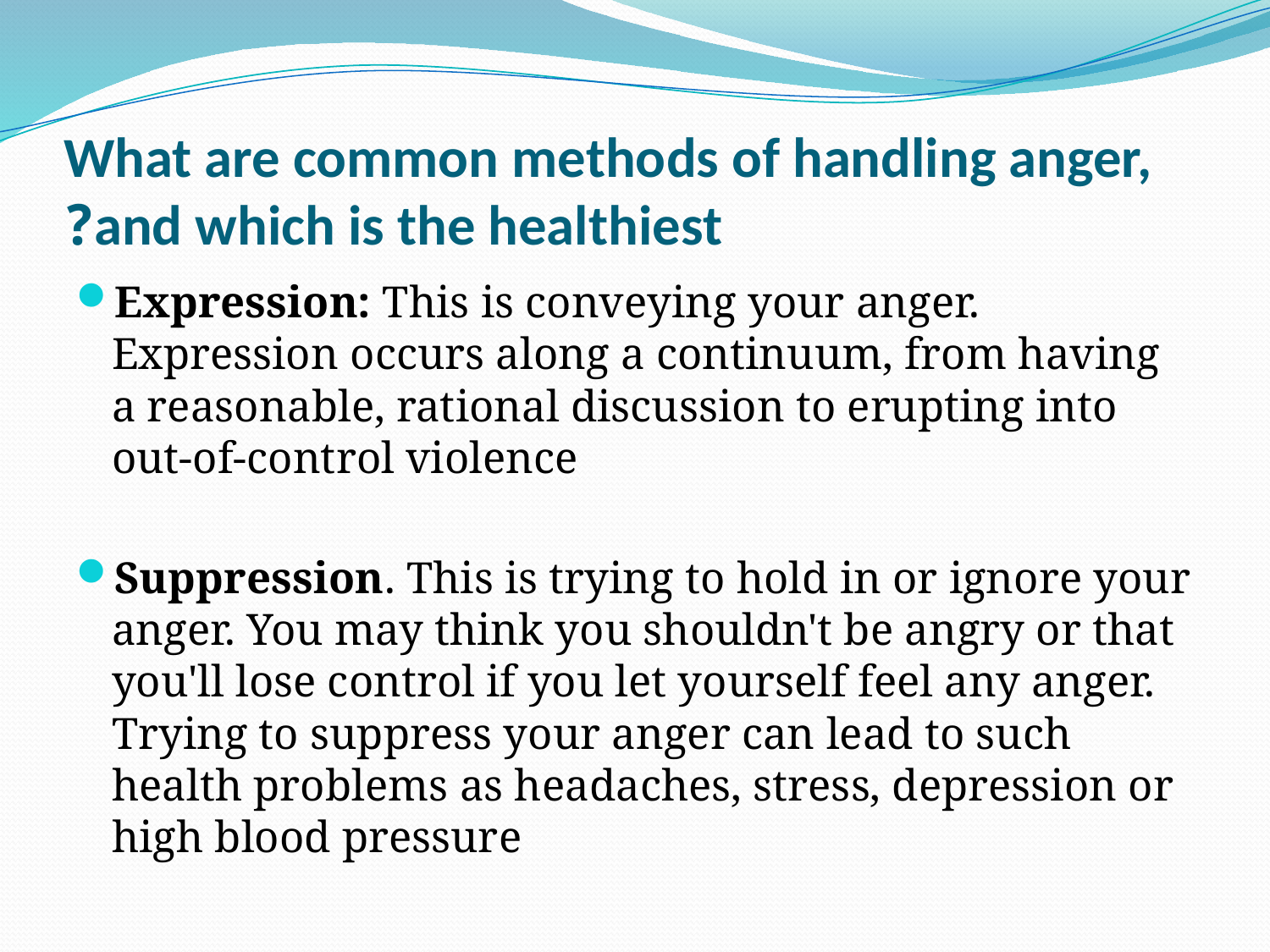

# What are common methods of handling anger, and which is the healthiest?
Expression: This is conveying your anger. Expression occurs along a continuum, from having a reasonable, rational discussion to erupting into out-of-control violence

Suppression. This is trying to hold in or ignore your anger. You may think you shouldn't be angry or that you'll lose control if you let yourself feel any anger. Trying to suppress your anger can lead to such health problems as headaches, stress, depression or high blood pressure